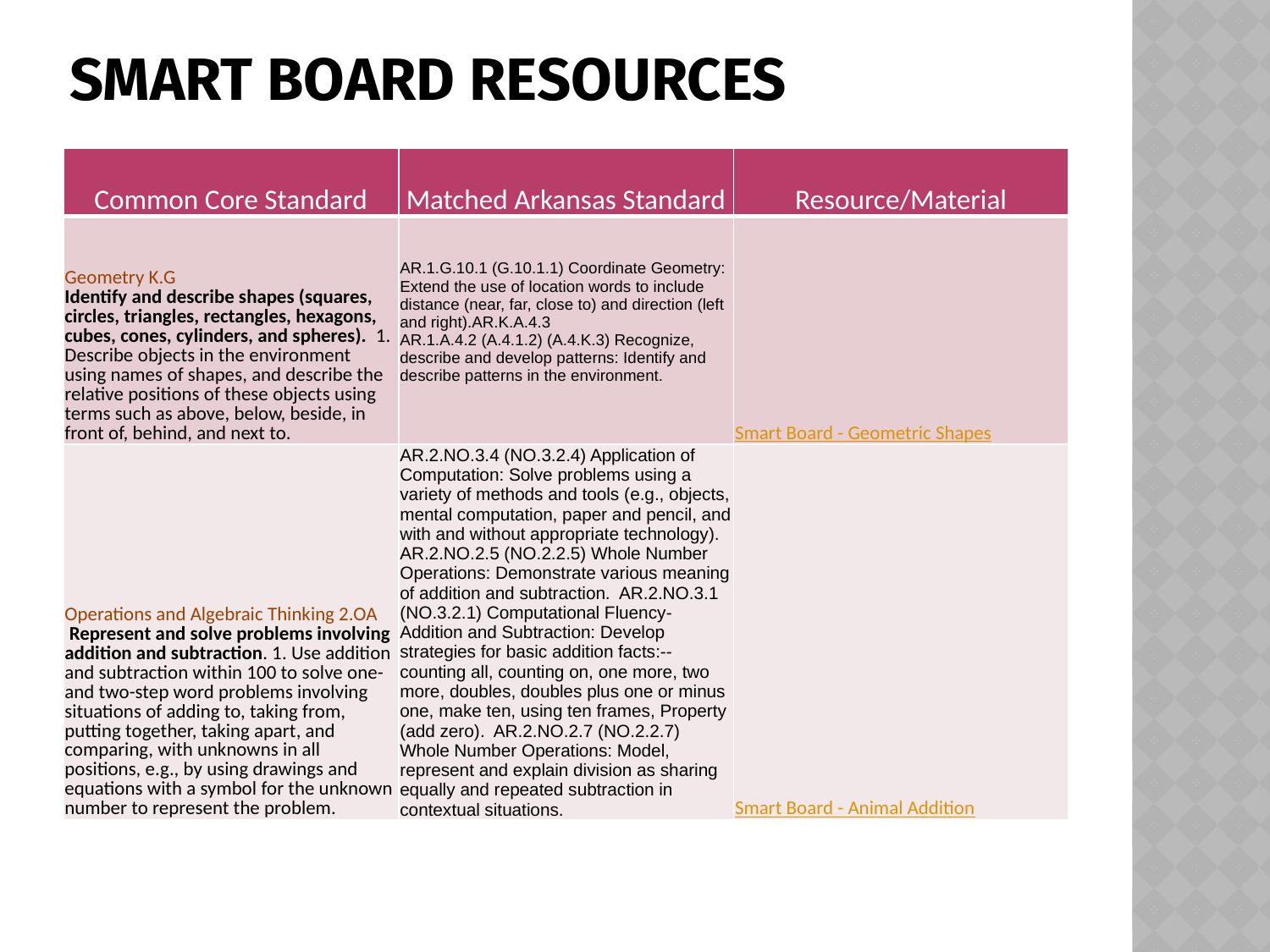

# Smart Board Resources
| Common Core Standard | Matched Arkansas Standard | Resource/Material |
| --- | --- | --- |
| Geometry K.G Identify and describe shapes (squares, circles, triangles, rectangles, hexagons, cubes, cones, cylinders, and spheres). 1. Describe objects in the environment using names of shapes, and describe the relative positions of these objects using terms such as above, below, beside, in front of, behind, and next to. | AR.1.G.10.1 (G.10.1.1) Coordinate Geometry: Extend the use of location words to include distance (near, far, close to) and direction (left and right).AR.K.A.4.3 AR.1.A.4.2 (A.4.1.2) (A.4.K.3) Recognize, describe and develop patterns: Identify and describe patterns in the environment. | Smart Board - Geometric Shapes |
| Operations and Algebraic Thinking 2.OA Represent and solve problems involving addition and subtraction. 1. Use addition and subtraction within 100 to solve one- and two-step word problems involving situations of adding to, taking from, putting together, taking apart, and comparing, with unknowns in all positions, e.g., by using drawings and equations with a symbol for the unknown number to represent the problem. | AR.2.NO.3.4 (NO.3.2.4) Application of Computation: Solve problems using a variety of methods and tools (e.g., objects, mental computation, paper and pencil, and with and without appropriate technology). AR.2.NO.2.5 (NO.2.2.5) Whole Number Operations: Demonstrate various meaning of addition and subtraction. AR.2.NO.3.1 (NO.3.2.1) Computational Fluency-Addition and Subtraction: Develop strategies for basic addition facts:-- counting all, counting on, one more, two more, doubles, doubles plus one or minus one, make ten, using ten frames, Property (add zero). AR.2.NO.2.7 (NO.2.2.7) Whole Number Operations: Model, represent and explain division as sharing equally and repeated subtraction in contextual situations. | Smart Board - Animal Addition |